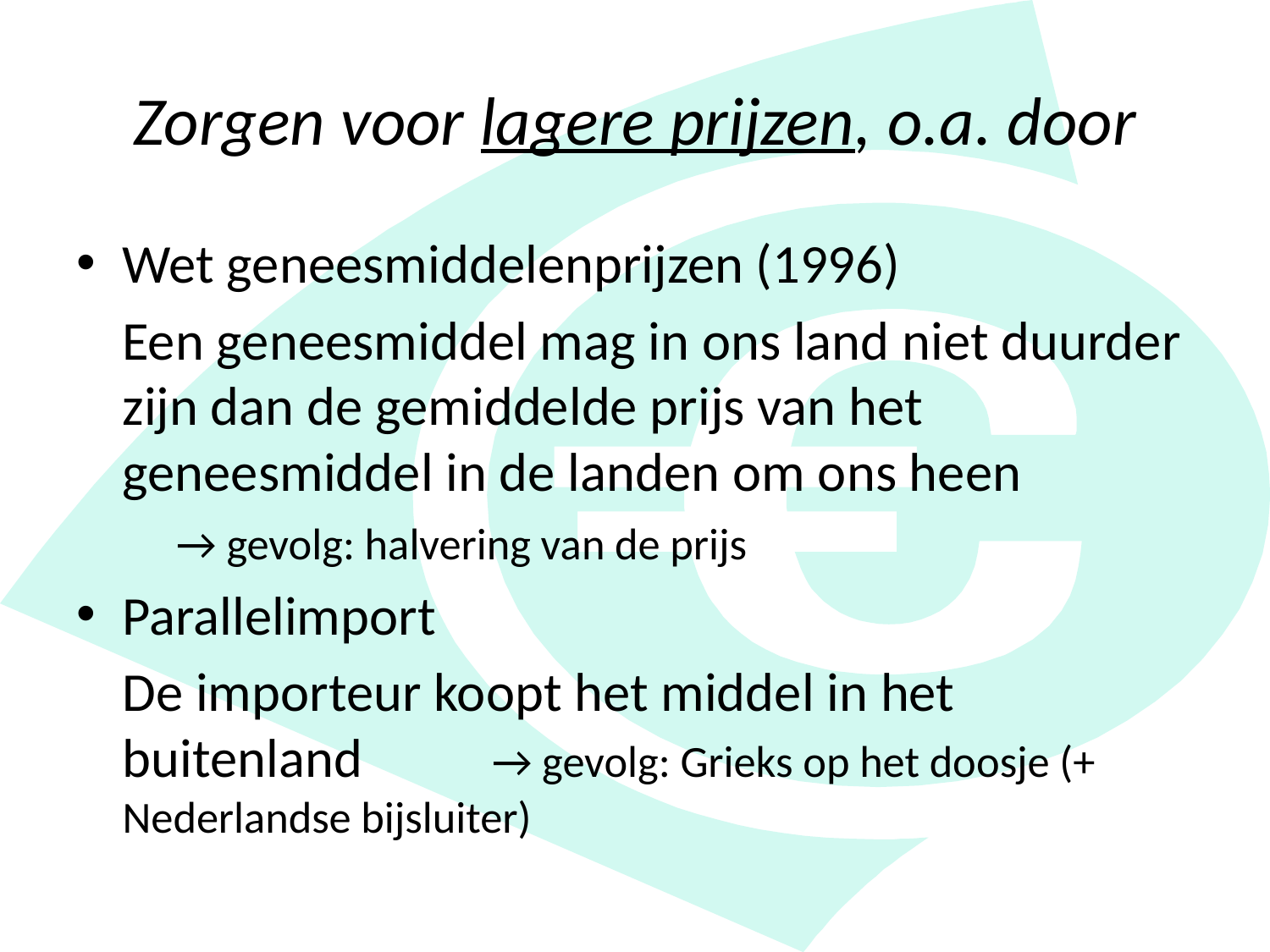

# Zorgen voor lagere prijzen, o.a. door
Wet geneesmiddelenprijzen (1996)
	Een geneesmiddel mag in ons land niet duurder zijn dan de gemiddelde prijs van het geneesmiddel in de landen om ons heen
		→ gevolg: halvering van de prijs
Parallelimport
	De importeur koopt het middel in het buitenland 	→ gevolg: Grieks op het doosje (+ Nederlandse bijsluiter)